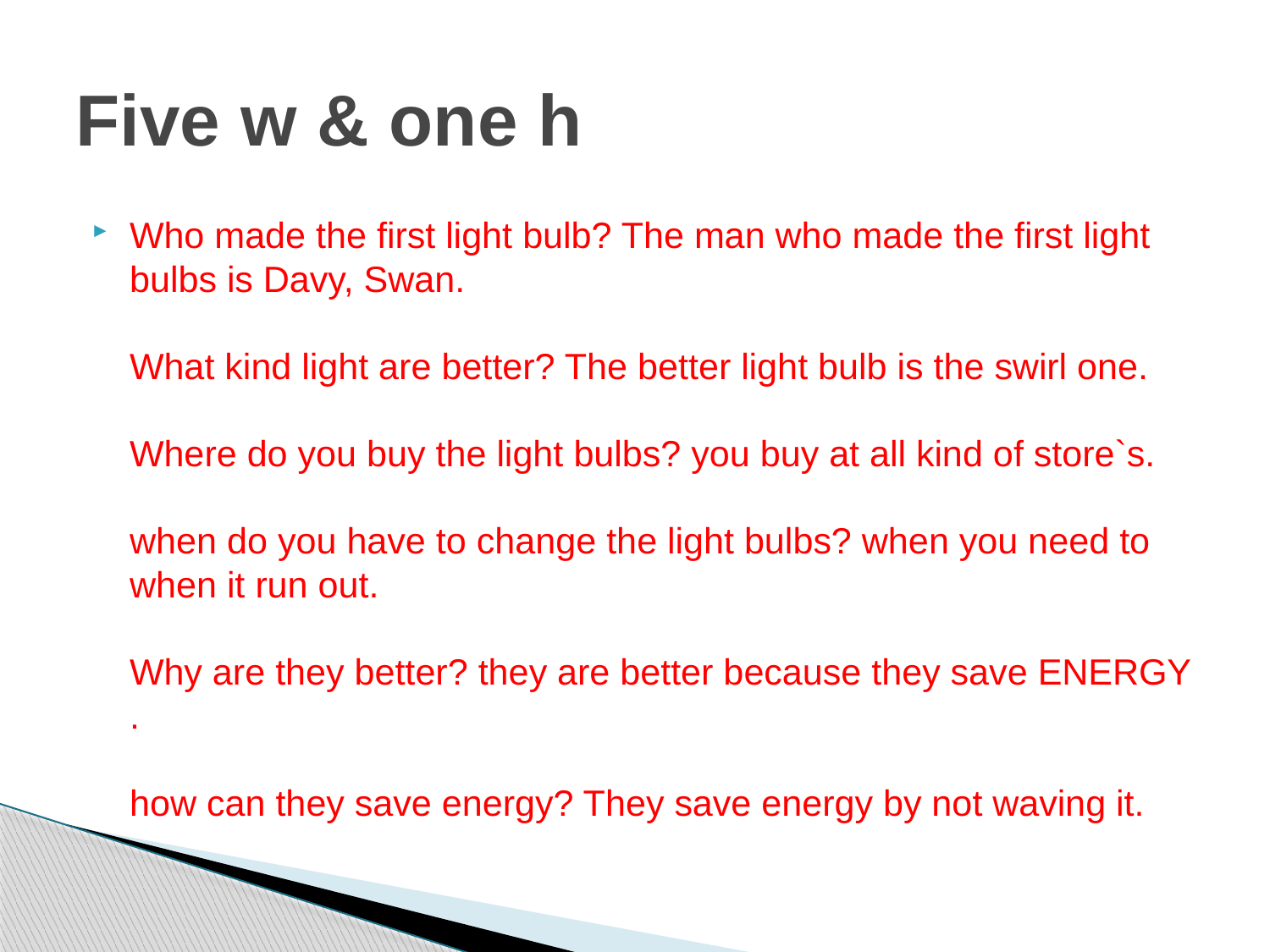

# Five w & one h
Who made the first light bulb? The man who made the first light bulbs is Davy, Swan.
What kind light are better? The better light bulb is the swirl one.
Where do you buy the light bulbs? you buy at all kind of store`s.
when do you have to change the light bulbs? when you need to when it run out.
Why are they better? they are better because they save ENERGY .
how can they save energy? They save energy by not waving it.